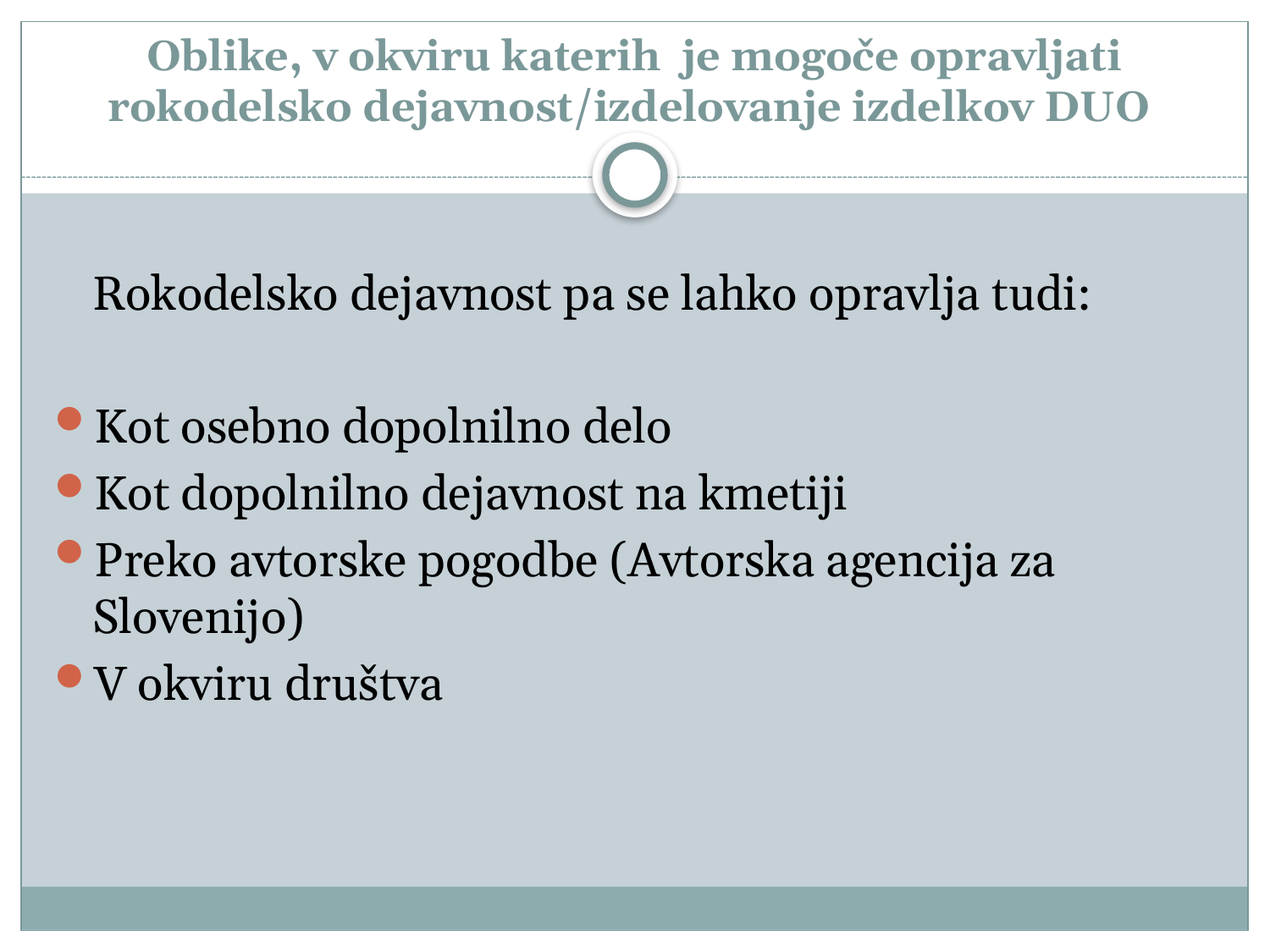

# Oblike, v okviru katerih  je mogoče opravljati rokodelsko dejavnost/izdelovanje izdelkov DUO
	Rokodelsko dejavnost pa se lahko opravlja tudi:

Kot osebno dopolnilno delo
Kot dopolnilno dejavnost na kmetiji
Preko avtorske pogodbe (Avtorska agencija za Slovenijo)
V okviru društva